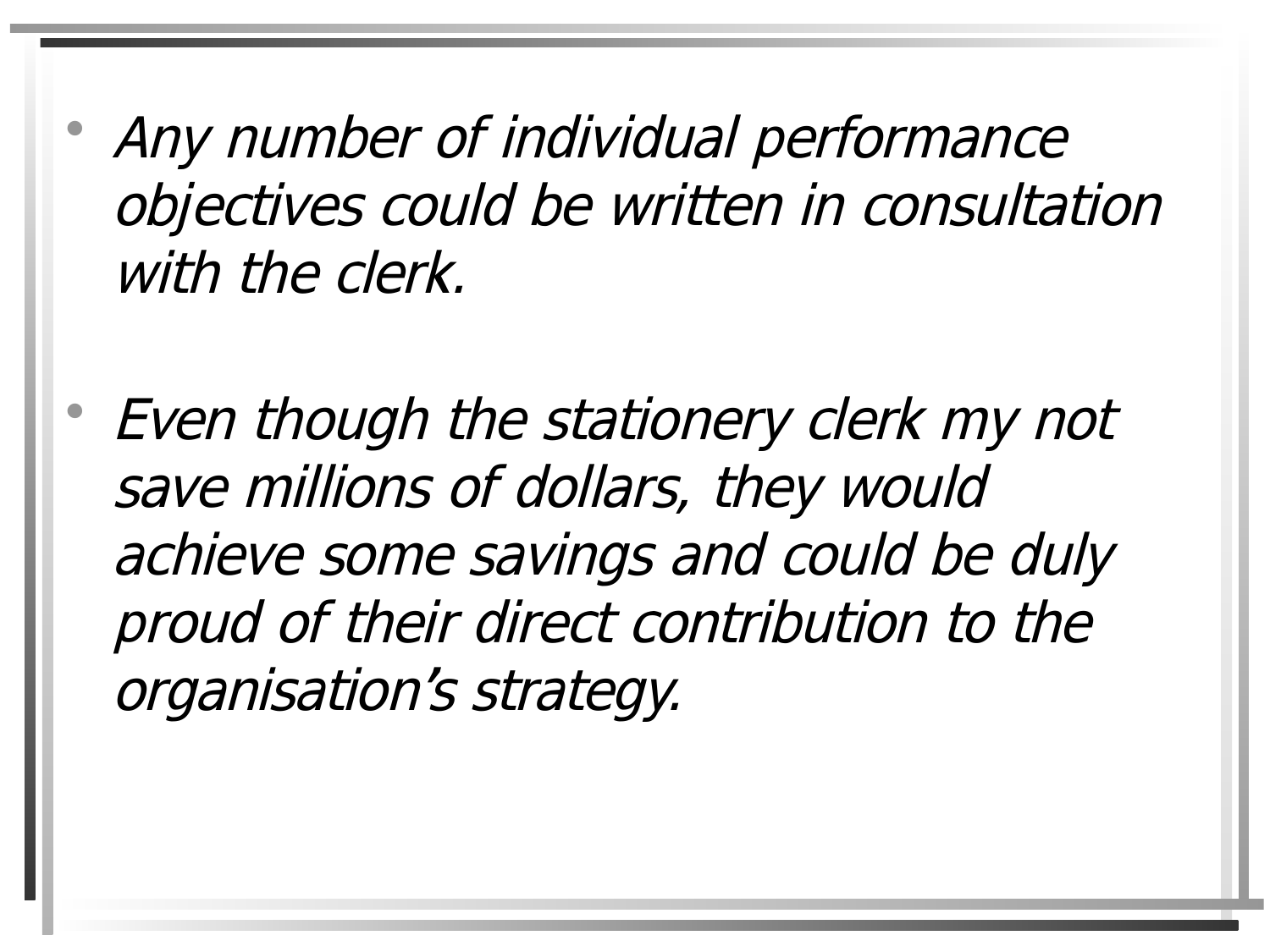

Any number of individual performance objectives could be written in consultation with the clerk.
Even though the stationery clerk my not save millions of dollars, they would achieve some savings and could be duly proud of their direct contribution to the organisation’s strategy.